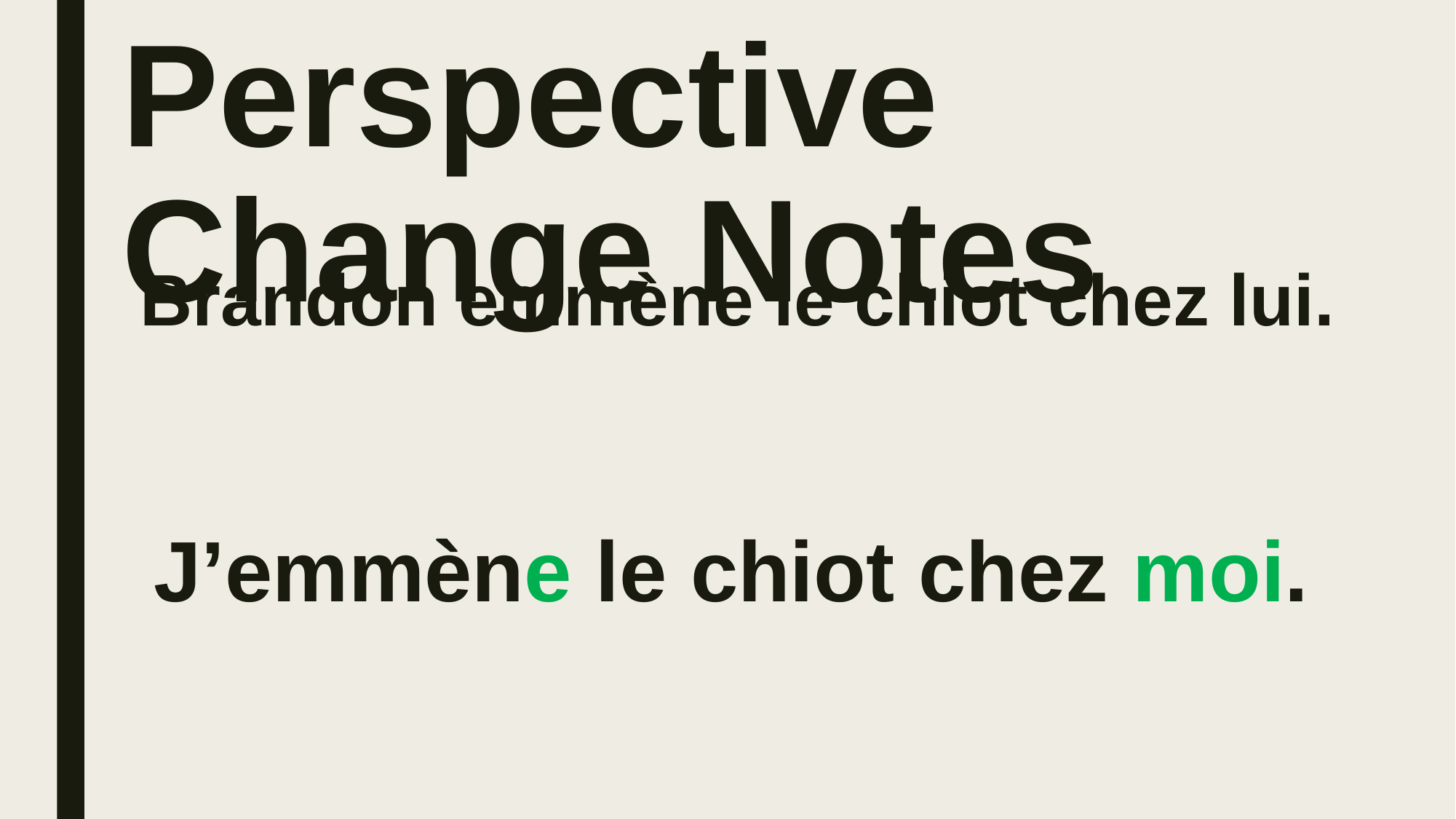

# Perspective Change Notes
Brandon emmène le chiot chez lui.
J’emmène le chiot chez moi.